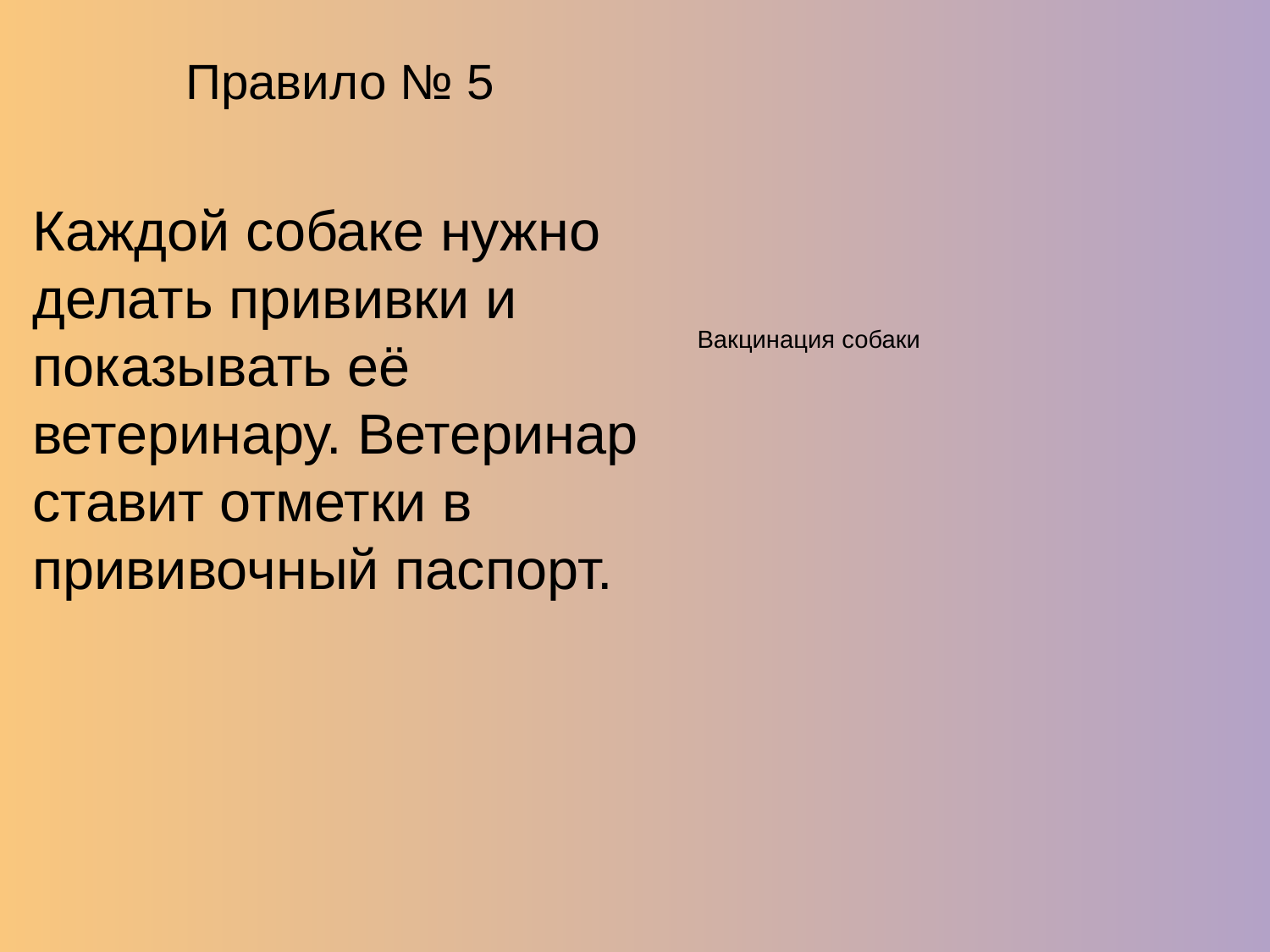

# Правило № 5
Каждой собаке нужно делать прививки и показывать её ветеринару. Ветеринар
ставит отметки в прививочный паспорт.
Вакцинация собаки